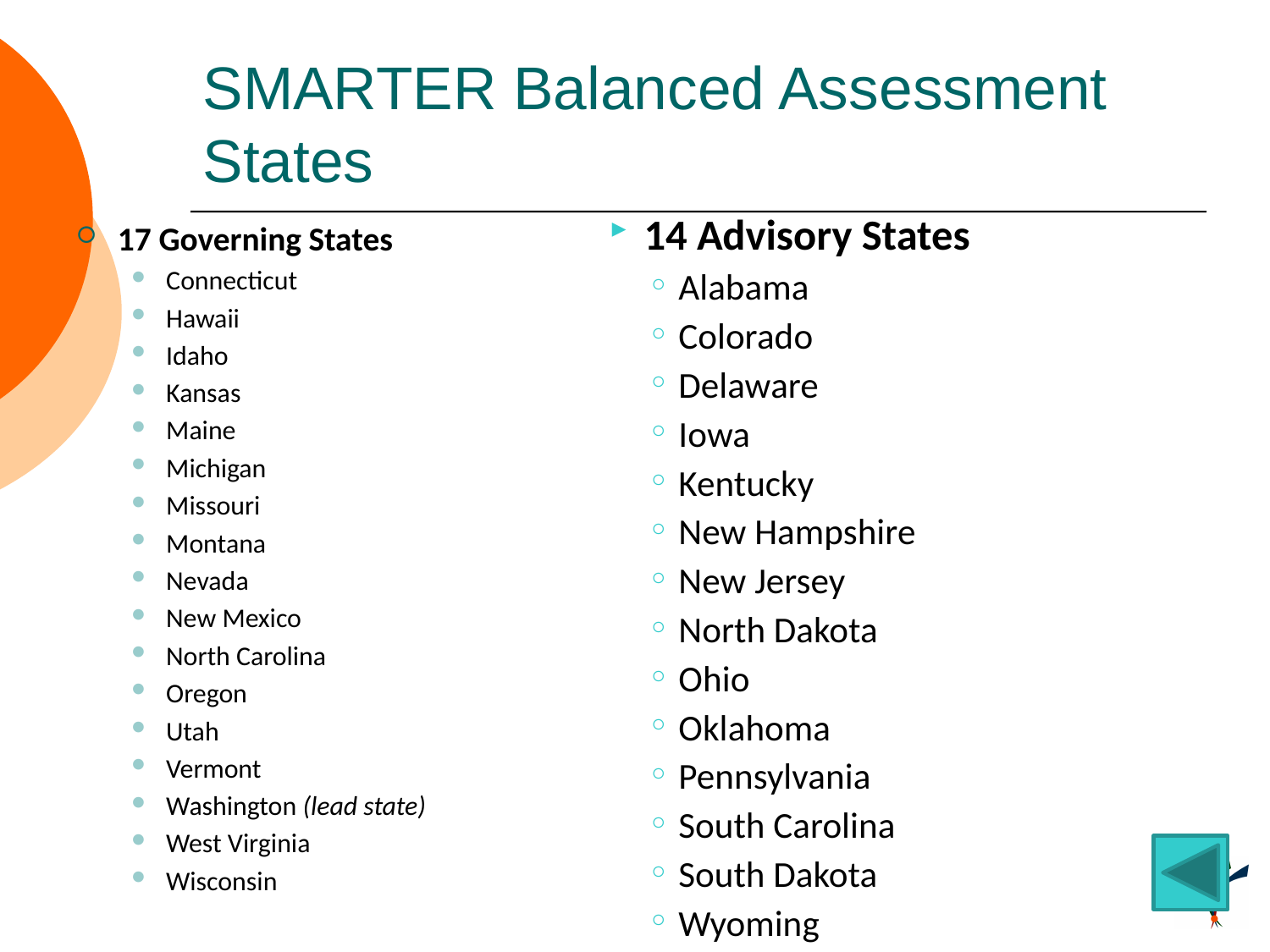

# SMARTER Balanced Assessment States
14 Advisory States
Alabama
Colorado
Delaware
Iowa
Kentucky
New Hampshire
New Jersey
North Dakota
Ohio
Oklahoma
Pennsylvania
South Carolina
South Dakota
Wyoming
17 Governing States
Connecticut
Hawaii
Idaho
Kansas
Maine
Michigan
Missouri
Montana
Nevada
New Mexico
North Carolina
Oregon
Utah
Vermont
Washington (lead state)
West Virginia
Wisconsin